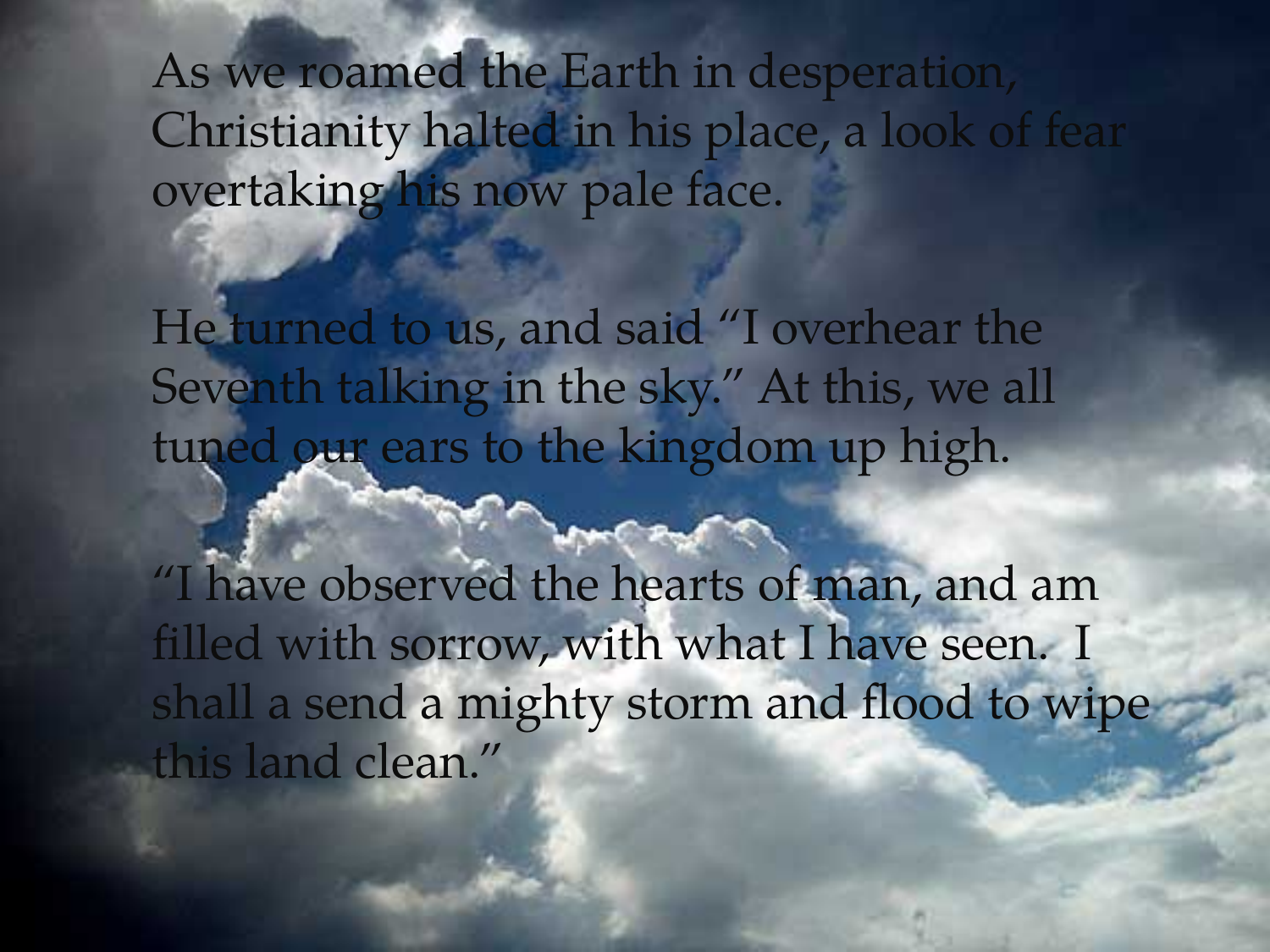

As we roamed the Earth in desperation, Christianity halted in his place, a look of fear overtaking his now pale face.

	He turned to us, and said “I overhear the Seventh talking in the sky.” At this, we all tuned our ears to the kingdom up high.

	“I have observed the hearts of man, and am filled with sorrow, with what I have seen.  I shall a send a mighty storm and flood to wipe this land clean.”